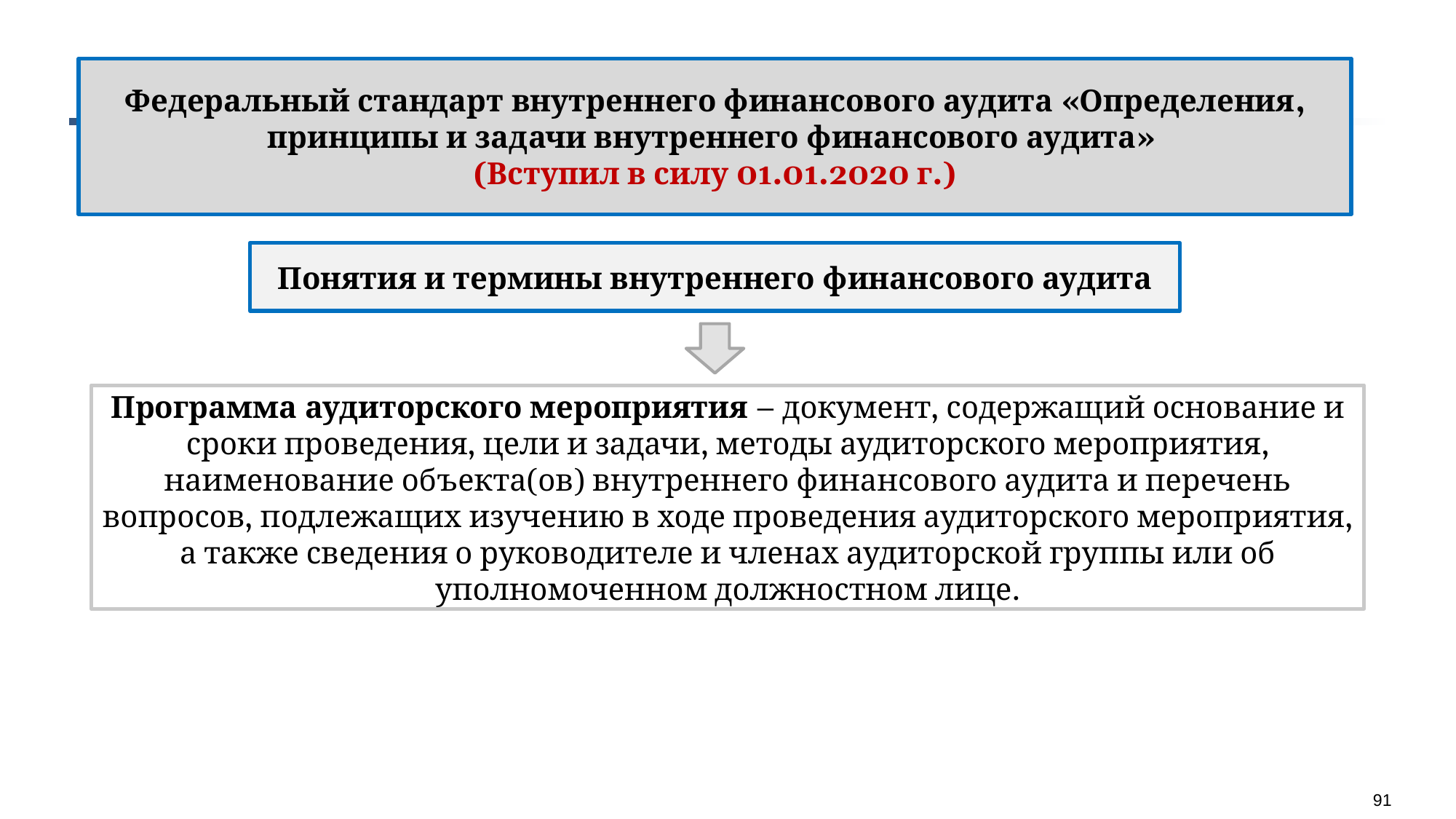

Федеральный стандарт внутреннего финансового аудита «Определения, принципы и задачи внутреннего финансового аудита»
(Вступил в силу 01.01.2020 г.)
Понятия и термины внутреннего финансового аудита

Программа аудиторского мероприятия – документ, содержащий основание и сроки проведения, цели и задачи, методы аудиторского мероприятия, наименование объекта(ов) внутреннего финансового аудита и перечень вопросов, подлежащих изучению в ходе проведения аудиторского мероприятия, а также сведения о руководителе и членах аудиторской группы или об уполномоченном должностном лице.